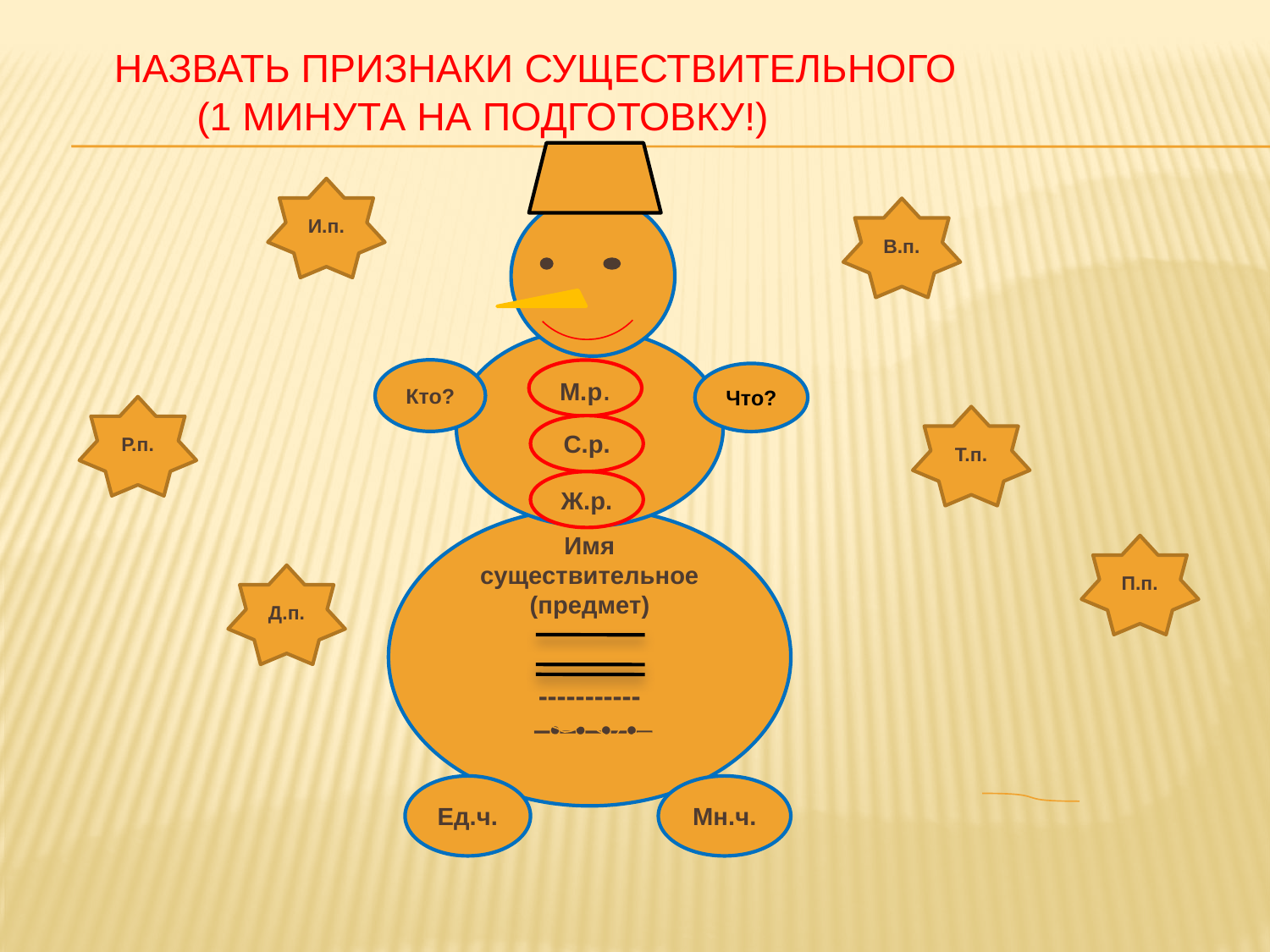

# Назвать признаки существительного (1 минута на подготовку!)

И.п.

В.п.

Кто?
М.р.
Что?
Р.п.
Т.п.
С.р.
Ж.р.
Имя

Имя
существительное
(предмет)

-----------
 ‒•‒•‒•‒•‒

П.п.
Д.п.

Ед.ч.
Мн.ч.